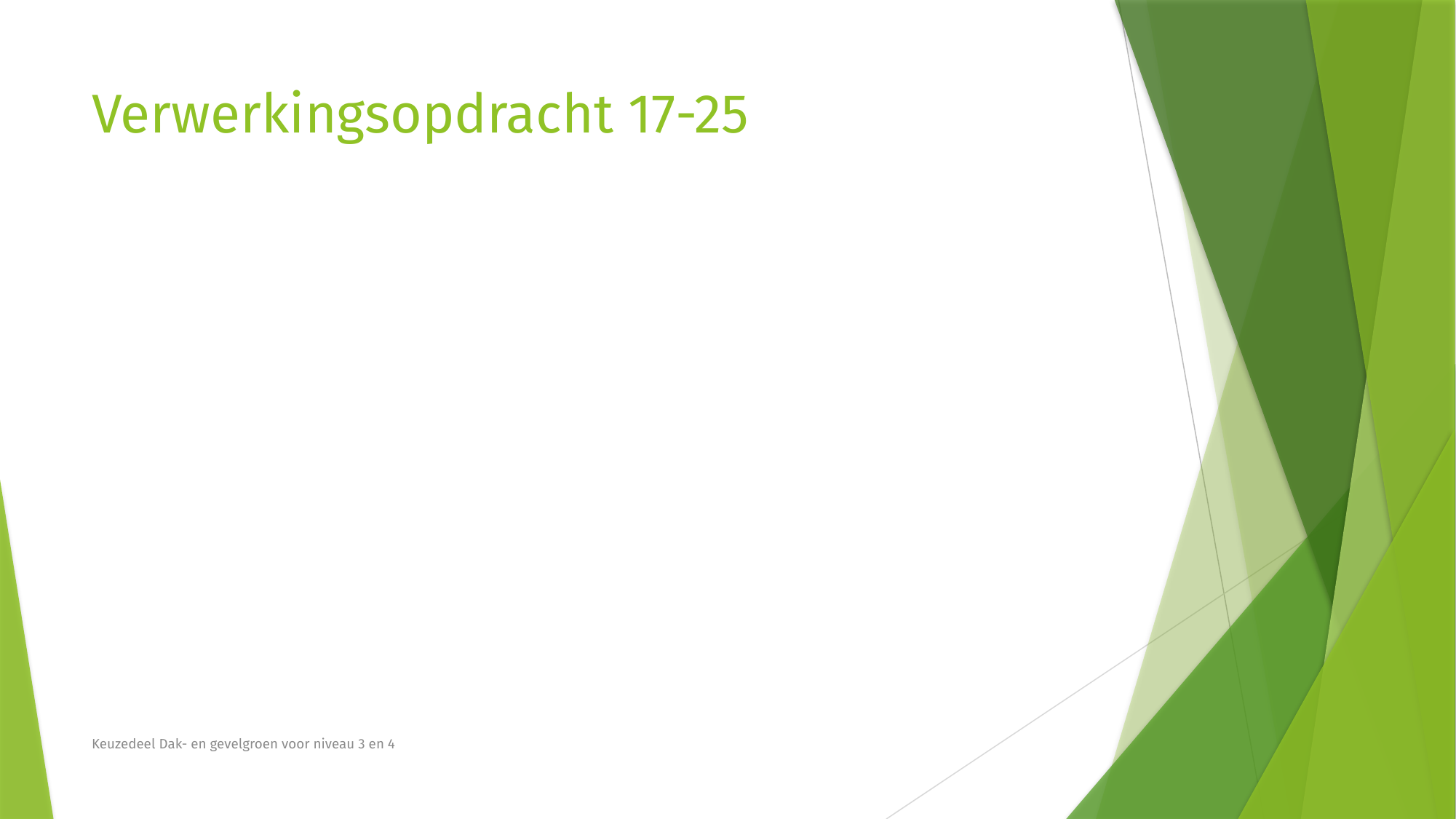

# Verwerkingsopdracht 17-25

Keuzedeel Dak- en gevelgroen voor niveau 3 en 4